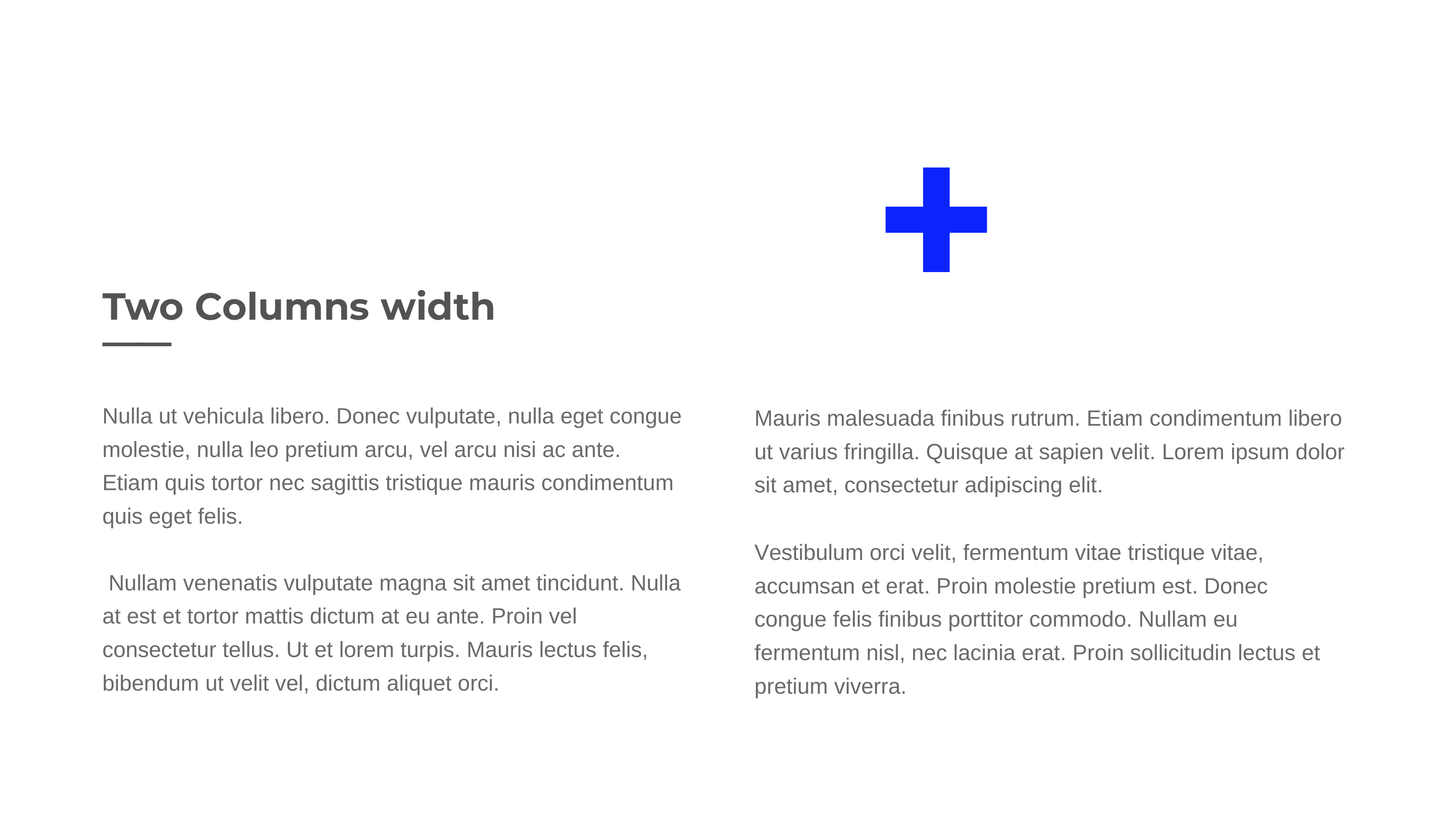

Two Columns width
——
Nulla ut vehicula libero. Donec vulputate, nulla eget congue molestie, nulla leo pretium arcu, vel arcu nisi ac ante. Etiam quis tortor nec sagittis tristique mauris condimentum
quis eget felis.

 Nullam venenatis vulputate magna sit amet tincidunt. Nulla at est et tortor mattis dictum at eu ante. Proin vel consectetur tellus. Ut et lorem turpis. Mauris lectus felis, bibendum ut velit vel, dictum aliquet orci.
Mauris malesuada finibus rutrum. Etiam condimentum libero ut varius fringilla. Quisque at sapien velit. Lorem ipsum dolor sit amet, consectetur adipiscing elit.

Vestibulum orci velit, fermentum vitae tristique vitae, accumsan et erat. Proin molestie pretium est. Donec congue felis finibus porttitor commodo. Nullam eu fermentum nisl, nec lacinia erat. Proin sollicitudin lectus et pretium viverra.